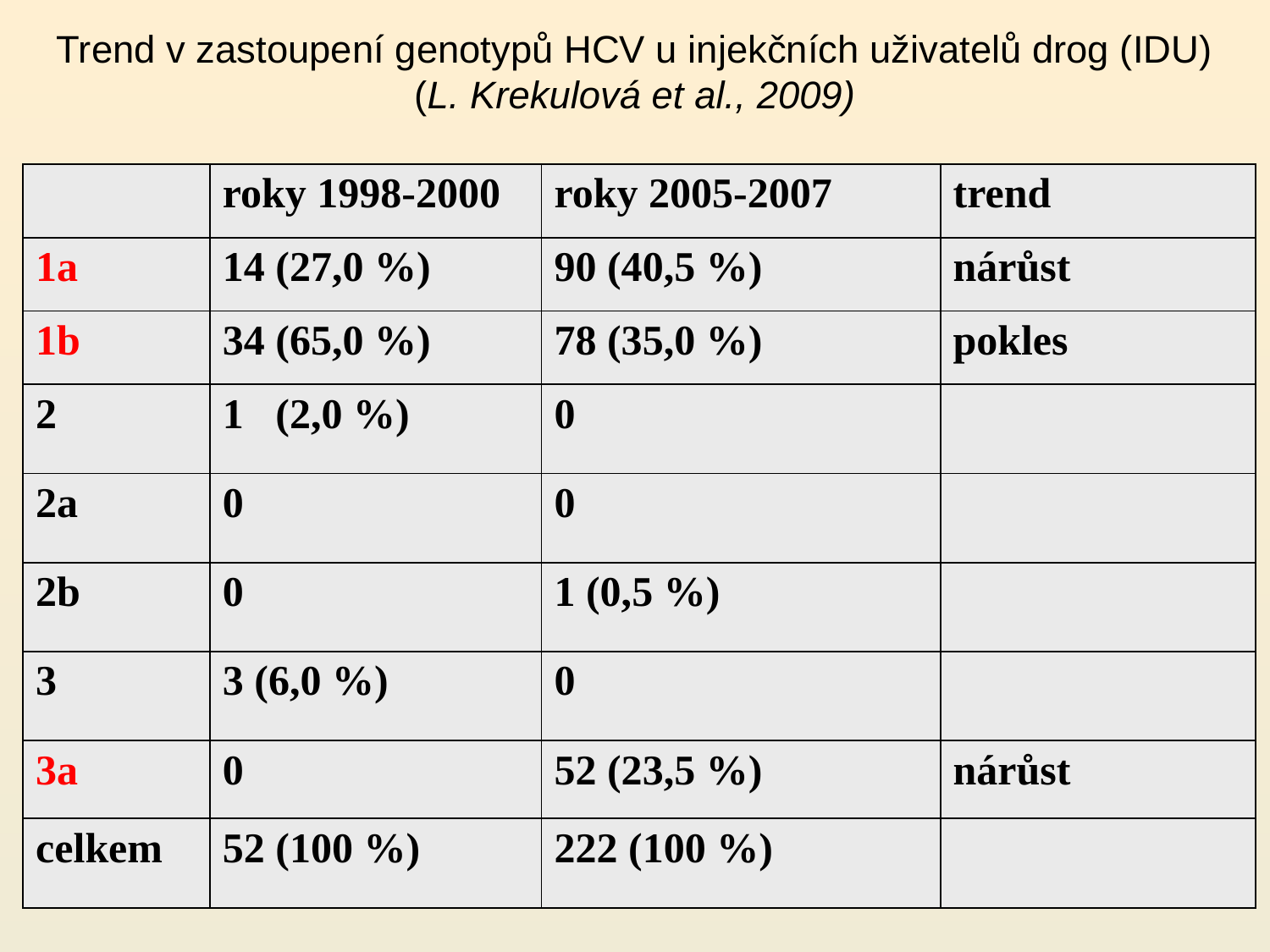

Trend v zastoupení genotypů HCV u injekčních uživatelů drog (IDU)
(L. Krekulová et al., 2009)
|  | roky 1998-2000 | roky 2005-2007 | trend |
| --- | --- | --- | --- |
| 1a | 14 (27,0 %) | 90 (40,5 %) | nárůst |
| 1b | 34 (65,0 %) | 78 (35,0 %) | pokles |
| 2 | 1 (2,0 %) | 0 |  |
| 2a | 0 | 0 |  |
| 2b | 0 | 1 (0,5 %) |  |
| 3 | 3 (6,0 %) | 0 |  |
| 3a | 0 | 52 (23,5 %) | nárůst |
| celkem | 52 (100 %) | 222 (100 %) |  |